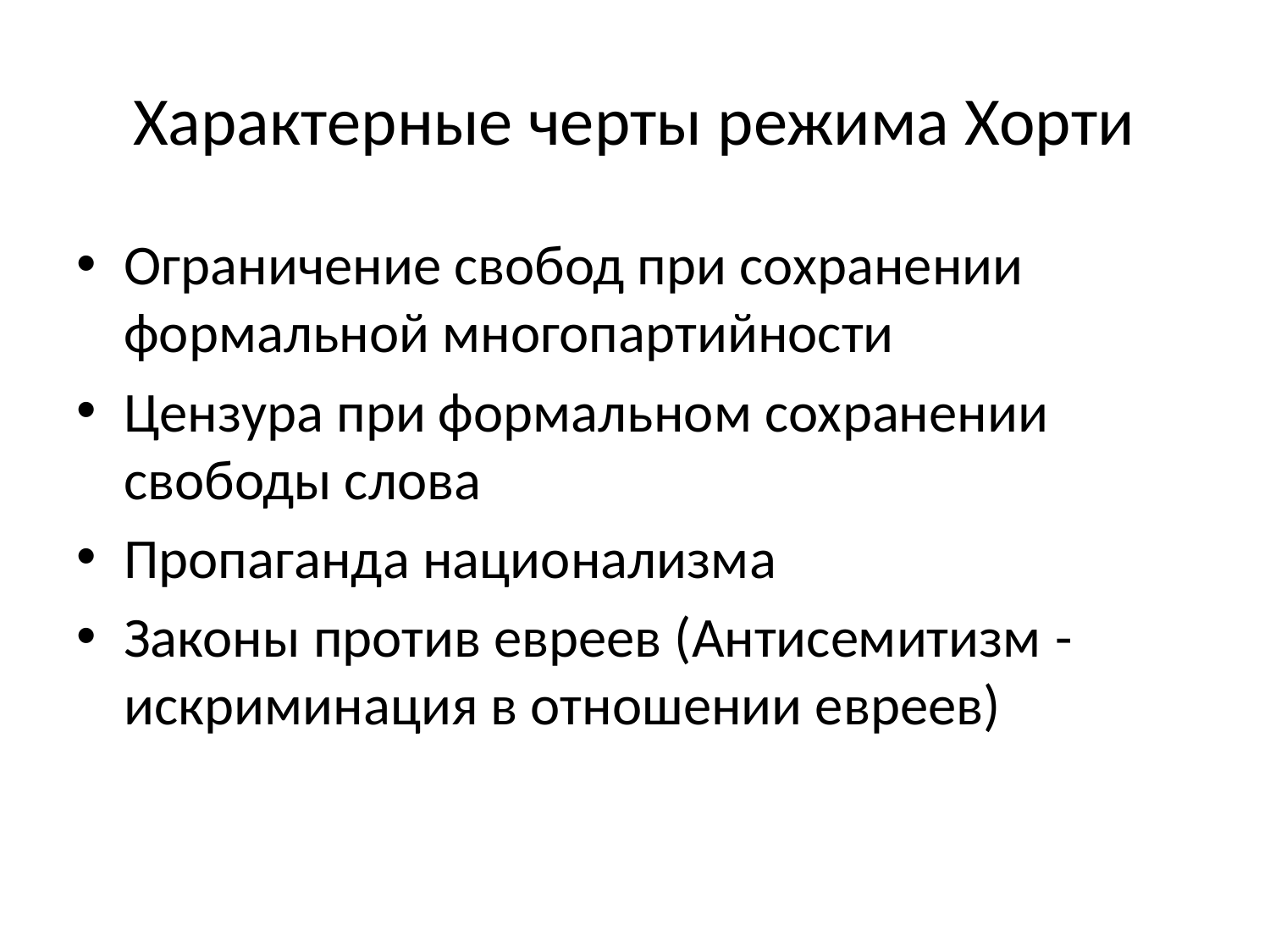

# Характерные черты режима Хорти
Ограничение свобод при сохранении формальной многопартийности
Цензура при формальном сохранении свободы слова
Пропаганда национализма
Законы против евреев (Антисемитизм - искриминация в отношении евреев)